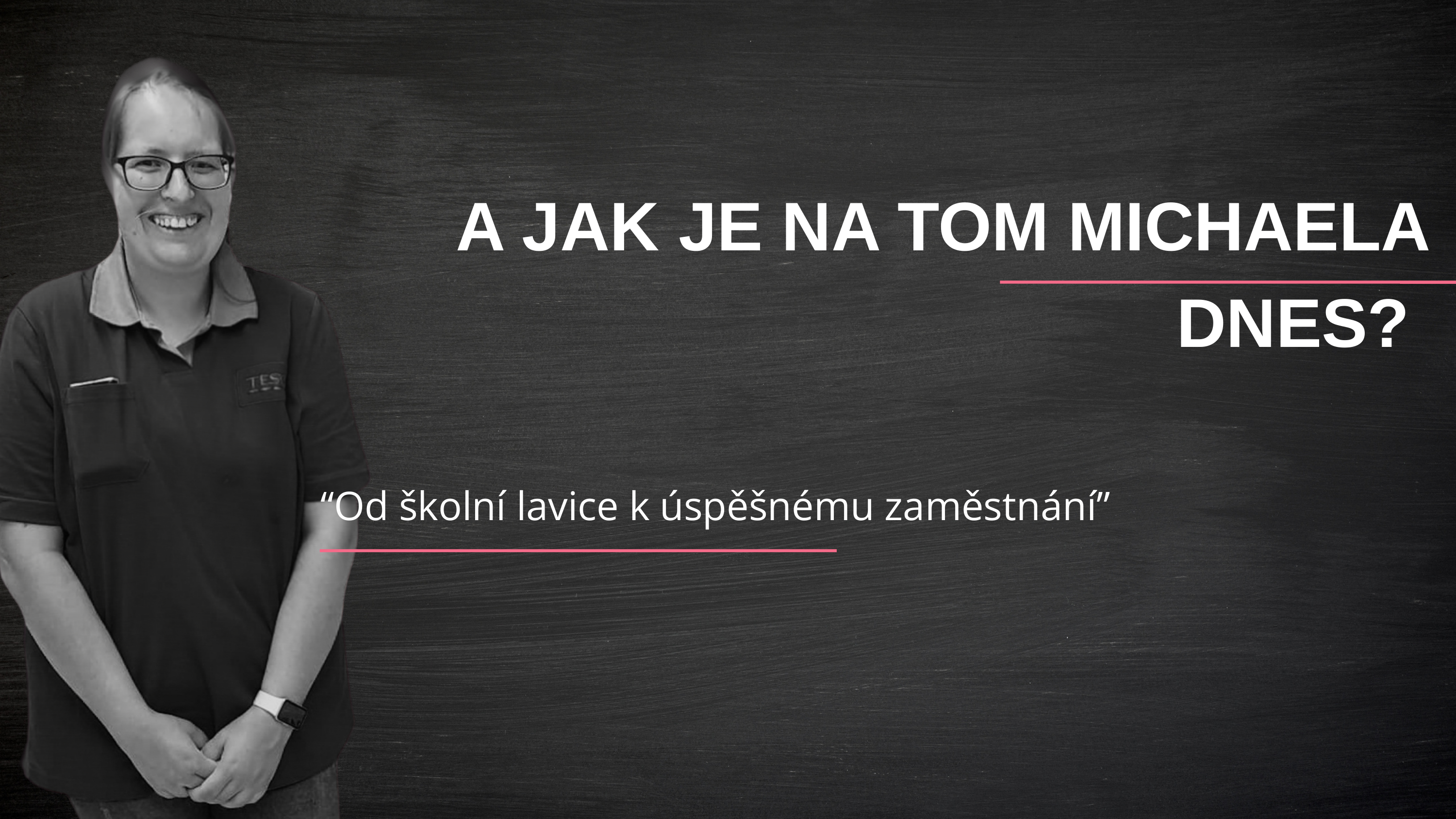

A JAK JE NA TOM MICHAELA DNES?

“Od školní lavice k úspěšnému zaměstnání”